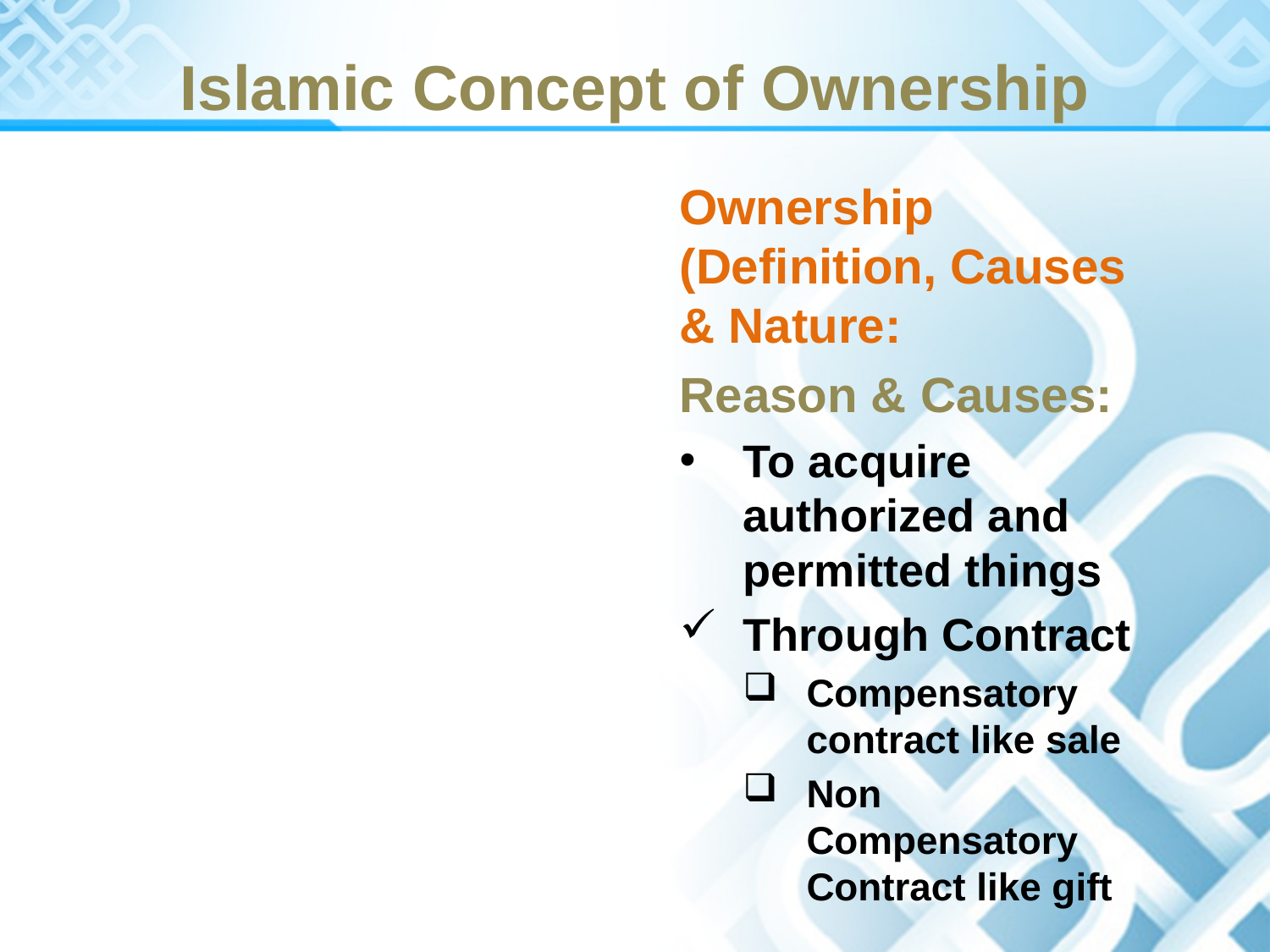

Islamic Concept of Ownership
Ownership (Definition, Causes & Nature:
Reason & Causes:
To acquire authorized and permitted things
Through Contract
Compensatory contract like sale
Non Compensatory Contract like gift